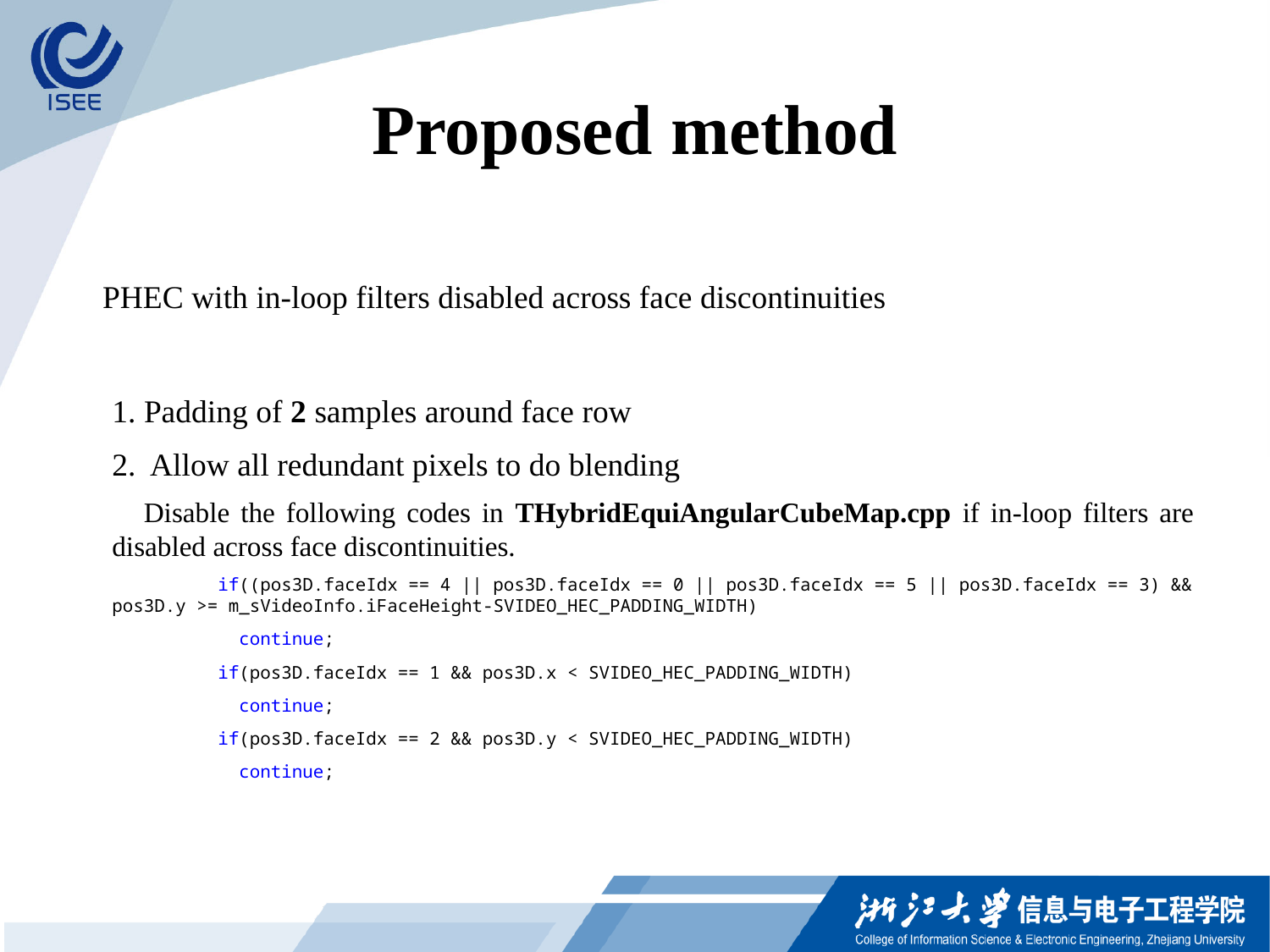

# Proposed method

PHEC with in-loop filters disabled across face discontinuities
1. Padding of 2 samples around face row
2.  Allow all redundant pixels to do blending
	Disable the following codes in THybridEquiAngularCubeMap.cpp if in-loop filters are disabled across face discontinuities.
          if((pos3D.faceIdx == 4 || pos3D.faceIdx == 0 || pos3D.faceIdx == 5 || pos3D.faceIdx == 3) && pos3D.y >= m_sVideoInfo.iFaceHeight-SVIDEO_HEC_PADDING_WIDTH)
            continue;
          if(pos3D.faceIdx == 1 && pos3D.x < SVIDEO_HEC_PADDING_WIDTH)
            continue;
          if(pos3D.faceIdx == 2 && pos3D.y < SVIDEO_HEC_PADDING_WIDTH)
            continue;